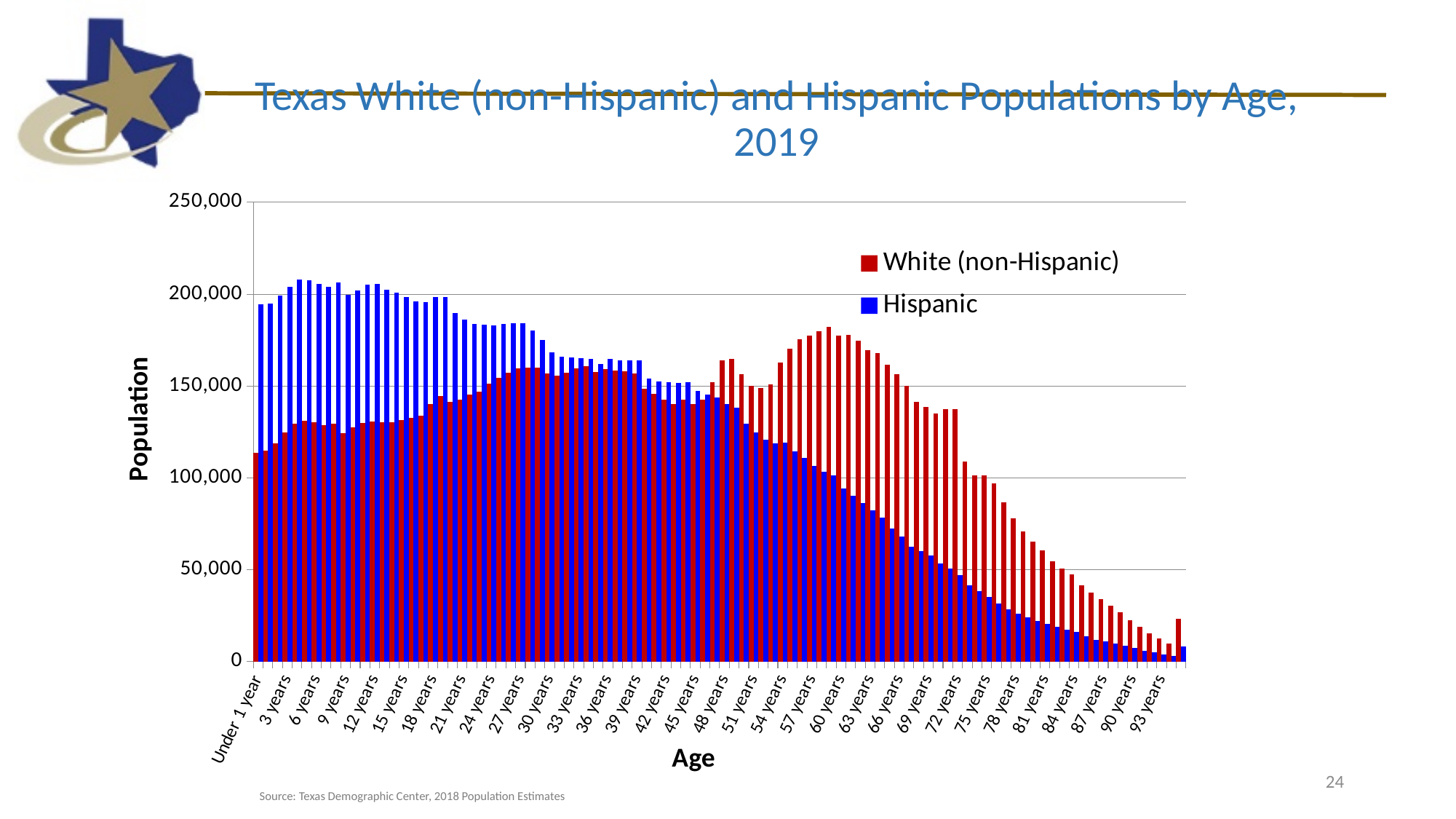

Texas White (non-Hispanic) and Hispanic Populations by Age, 2019

### Chart

| Category | White (non-Hispanic)  | Hispanic |
|---|---|---|
| Under 1 year | 113635.0 | 194300.0 |
| 1 year | 114868.0 | 194939.0 |
| 2 years | 118949.0 | 199256.0 |
| 3 years | 124659.0 | 204093.0 |
| 4 years | 129591.0 | 208032.0 |
| 5 years | 130967.0 | 207627.0 |
| 6 years | 130176.0 | 205689.0 |
| 7 years | 128867.0 | 204034.0 |
| 8 years | 129351.0 | 206213.0 |
| 9 years | 124243.0 | 199564.0 |
| 10 years | 127691.0 | 202120.0 |
| 11 years | 129710.0 | 205094.0 |
| 12 years | 130556.0 | 205376.0 |
| 13 years | 130185.0 | 202369.0 |
| 14 years | 130267.0 | 200886.0 |
| 15 years | 131265.0 | 198413.0 |
| 16 years | 132487.0 | 196202.0 |
| 17 years | 134003.0 | 195477.0 |
| 18 years | 140273.0 | 198352.0 |
| 19 years | 144676.0 | 198474.0 |
| 20 years | 141280.0 | 189743.0 |
| 21 years | 142450.0 | 186278.0 |
| 22 years | 145282.0 | 183916.0 |
| 23 years | 147066.0 | 183291.0 |
| 24 years | 151247.0 | 182897.0 |
| 25 years | 154633.0 | 183626.0 |
| 26 years | 157318.0 | 184173.0 |
| 27 years | 159663.0 | 184003.0 |
| 28 years | 159929.0 | 180096.0 |
| 29 years | 159956.0 | 175189.0 |
| 30 years | 156883.0 | 168325.0 |
| 31 years | 155596.0 | 165898.0 |
| 32 years | 157228.0 | 165369.0 |
| 33 years | 159606.0 | 165210.0 |
| 34 years | 160853.0 | 164603.0 |
| 35 years | 157553.0 | 162038.0 |
| 36 years | 159210.0 | 164636.0 |
| 37 years | 158481.0 | 164102.0 |
| 38 years | 158033.0 | 163867.0 |
| 39 years | 156963.0 | 163861.0 |
| 40 years | 148686.0 | 154148.0 |
| 41 years | 145608.0 | 152535.0 |
| 42 years | 142569.0 | 152024.0 |
| 43 years | 140199.0 | 151868.0 |
| 44 years | 142590.0 | 152202.0 |
| 45 years | 140061.0 | 147141.0 |
| 46 years | 142693.0 | 145284.0 |
| 47 years | 152223.0 | 143584.0 |
| 48 years | 163788.0 | 140379.0 |
| 49 years | 164937.0 | 138335.0 |
| 50 years | 156470.0 | 129658.0 |
| 51 years | 150094.0 | 124829.0 |
| 52 years | 149061.0 | 120616.0 |
| 53 years | 150944.0 | 118854.0 |
| 54 years | 162585.0 | 119021.0 |
| 55 years | 170486.0 | 114282.0 |
| 56 years | 175356.0 | 111013.0 |
| 57 years | 177270.0 | 106450.0 |
| 58 years | 179759.0 | 103442.0 |
| 59 years | 182152.0 | 101365.0 |
| 60 years | 177566.0 | 94050.0 |
| 61 years | 177813.0 | 90223.0 |
| 62 years | 174460.0 | 86175.0 |
| 63 years | 169493.0 | 82403.0 |
| 64 years | 167789.0 | 78415.0 |
| 65 years | 161481.0 | 72430.0 |
| 66 years | 156487.0 | 67934.0 |
| 67 years | 150153.0 | 62640.0 |
| 68 years | 141289.0 | 60179.0 |
| 69 years | 138740.0 | 57593.0 |
| 70 years | 135151.0 | 53468.0 |
| 71 years | 137423.0 | 50503.0 |
| 72 years | 137296.0 | 47190.0 |
| 73 years | 108912.0 | 41686.0 |
| 74 years | 101546.0 | 38471.0 |
| 75 years | 101357.0 | 35027.0 |
| 76 years | 96933.0 | 31794.0 |
| 77 years | 86570.0 | 28384.0 |
| 78 years | 78066.0 | 26131.0 |
| 79 years | 70761.0 | 24281.0 |
| 80 years | 65416.0 | 21936.0 |
| 81 years | 60630.0 | 20478.0 |
| 82 years | 54624.0 | 18731.0 |
| 83 years | 50682.0 | 17330.0 |
| 84 years | 47274.0 | 16025.0 |
| 85 years | 41568.0 | 13850.0 |
| 86 years | 37452.0 | 11983.0 |
| 87 years | 33866.0 | 10877.0 |
| 88 years | 30512.0 | 9741.0 |
| 89 years | 26882.0 | 8748.0 |
| 90 years | 22603.0 | 7237.0 |
| 91 years | 18725.0 | 6025.0 |
| 92 years | 15523.0 | 4987.0 |
| 93 years | 12628.0 | 3979.0 |
| 94 years | 9947.0 | 3206.0 |
| 95 + years | 23314.0 | 8127.0 |
24
Source: Texas Demographic Center, 2018 Population Estimates